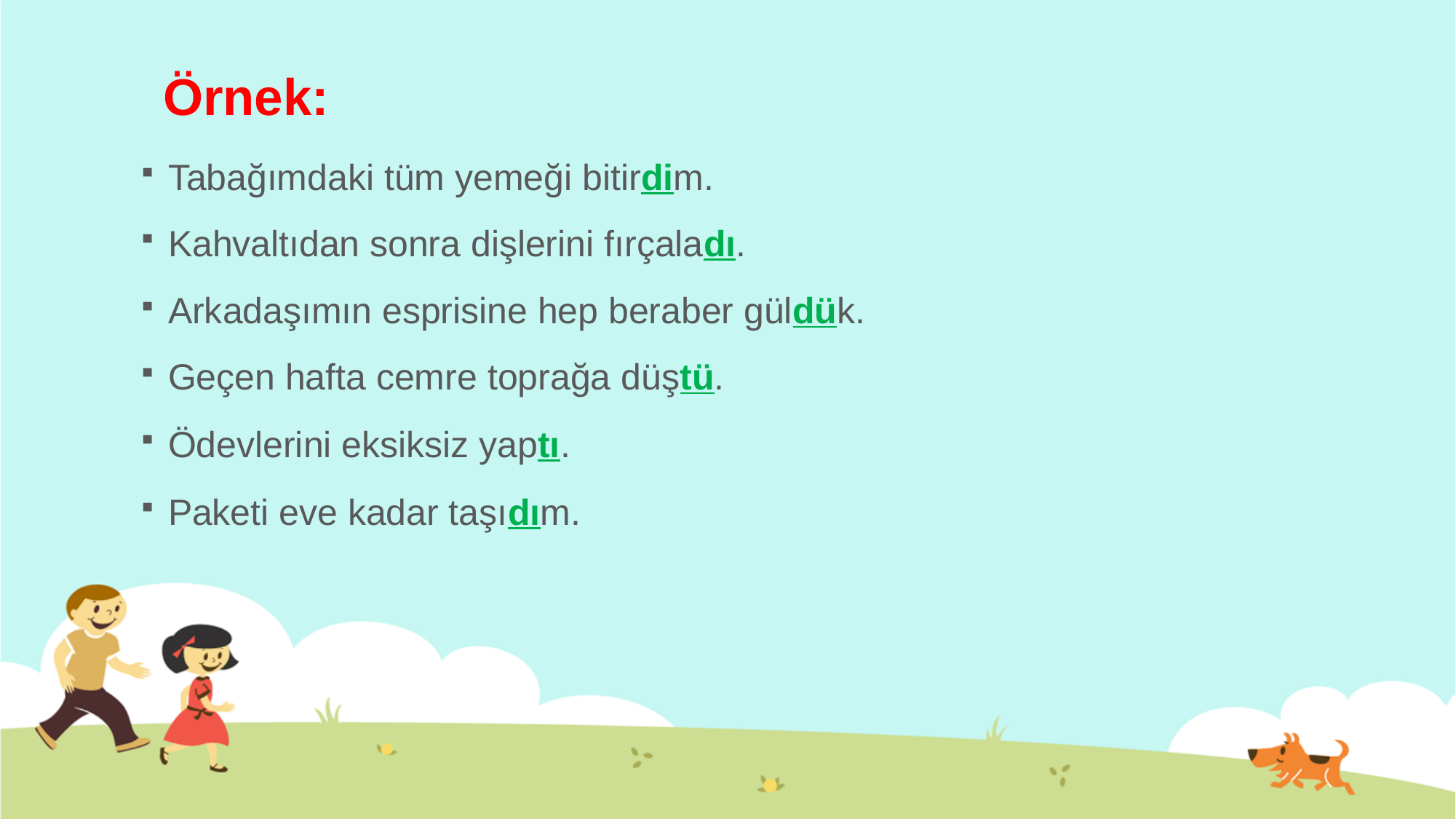

# Örnek:
Tabağımdaki tüm yemeği bitirdim.
Kahvaltıdan sonra dişlerini fırçaladı.
Arkadaşımın esprisine hep beraber güldük.
Geçen hafta cemre toprağa düştü.
Ödevlerini eksiksiz yaptı.
Paketi eve kadar taşıdım.